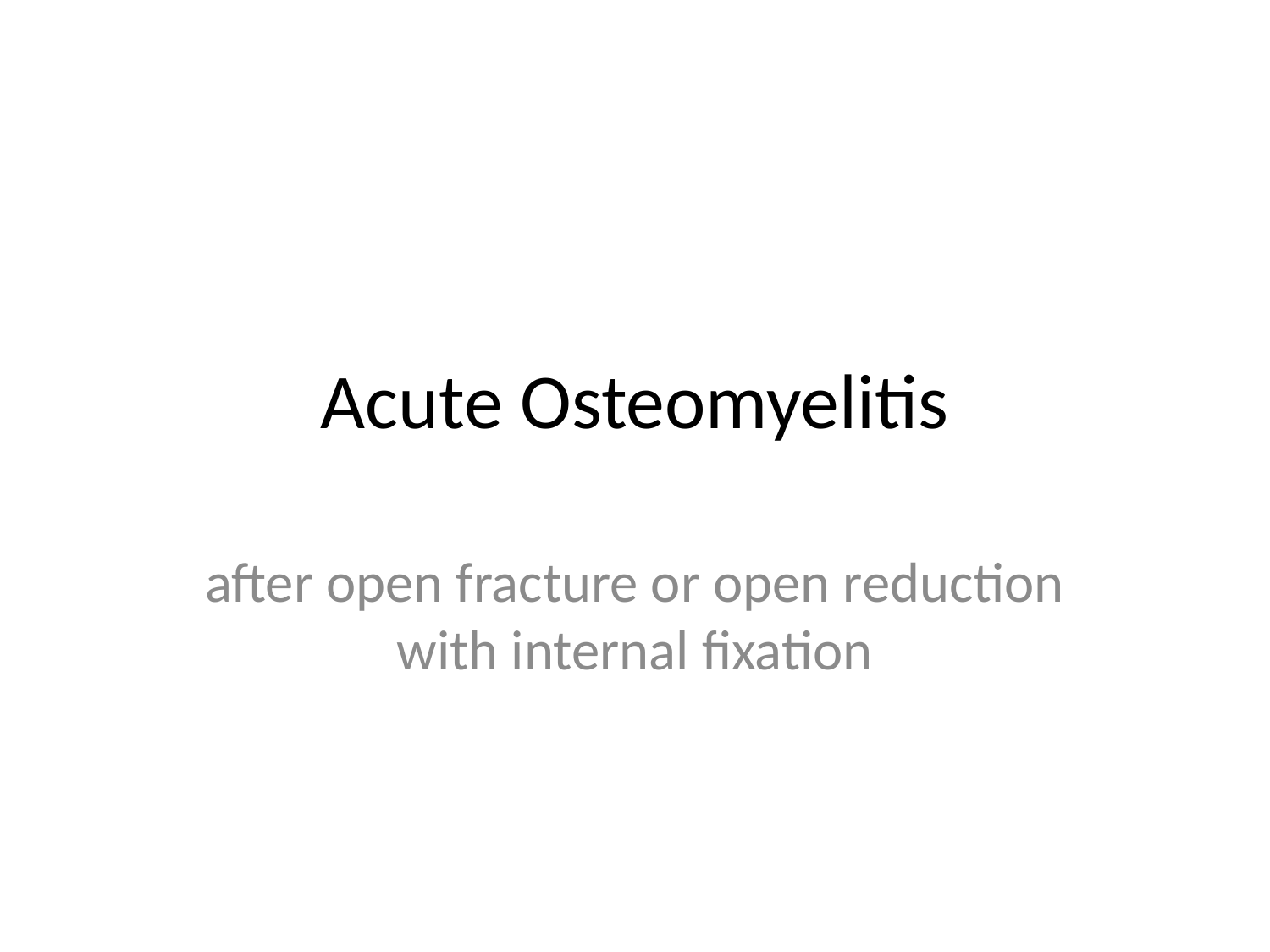

# Acute Osteomyelitis
after open fracture or open reduction with internal fixation